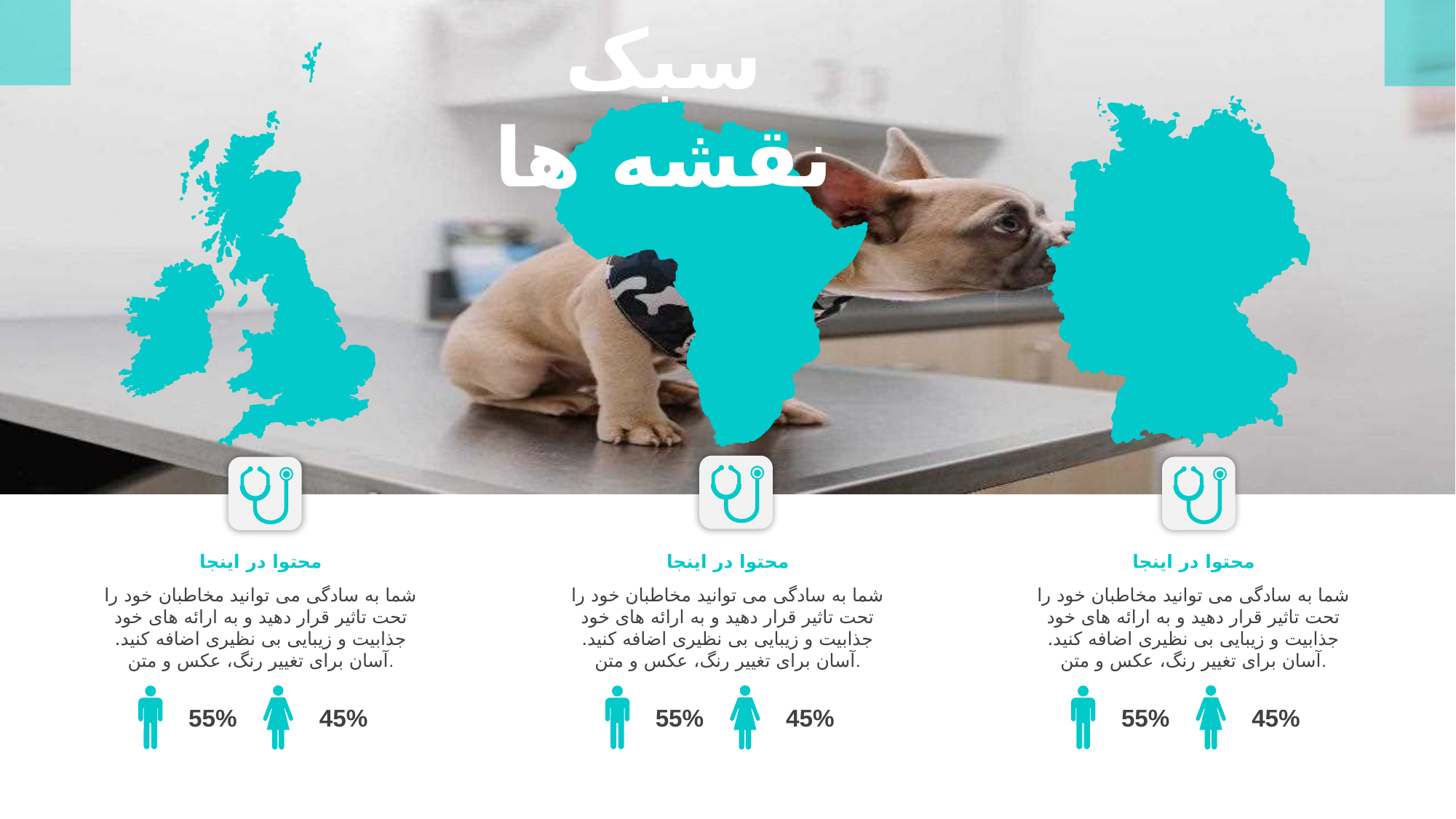

سبک نقشه ها

محتوا در اینجا
شما به سادگی می توانید مخاطبان خود را تحت تاثیر قرار دهید و به ارائه های خود جذابیت و زیبایی بی نظیری اضافه کنید. آسان برای تغییر رنگ، عکس و متن.
محتوا در اینجا
شما به سادگی می توانید مخاطبان خود را تحت تاثیر قرار دهید و به ارائه های خود جذابیت و زیبایی بی نظیری اضافه کنید. آسان برای تغییر رنگ، عکس و متن.
محتوا در اینجا
شما به سادگی می توانید مخاطبان خود را تحت تاثیر قرار دهید و به ارائه های خود جذابیت و زیبایی بی نظیری اضافه کنید. آسان برای تغییر رنگ، عکس و متن.

55%
45%

55%
45%

55%
45%